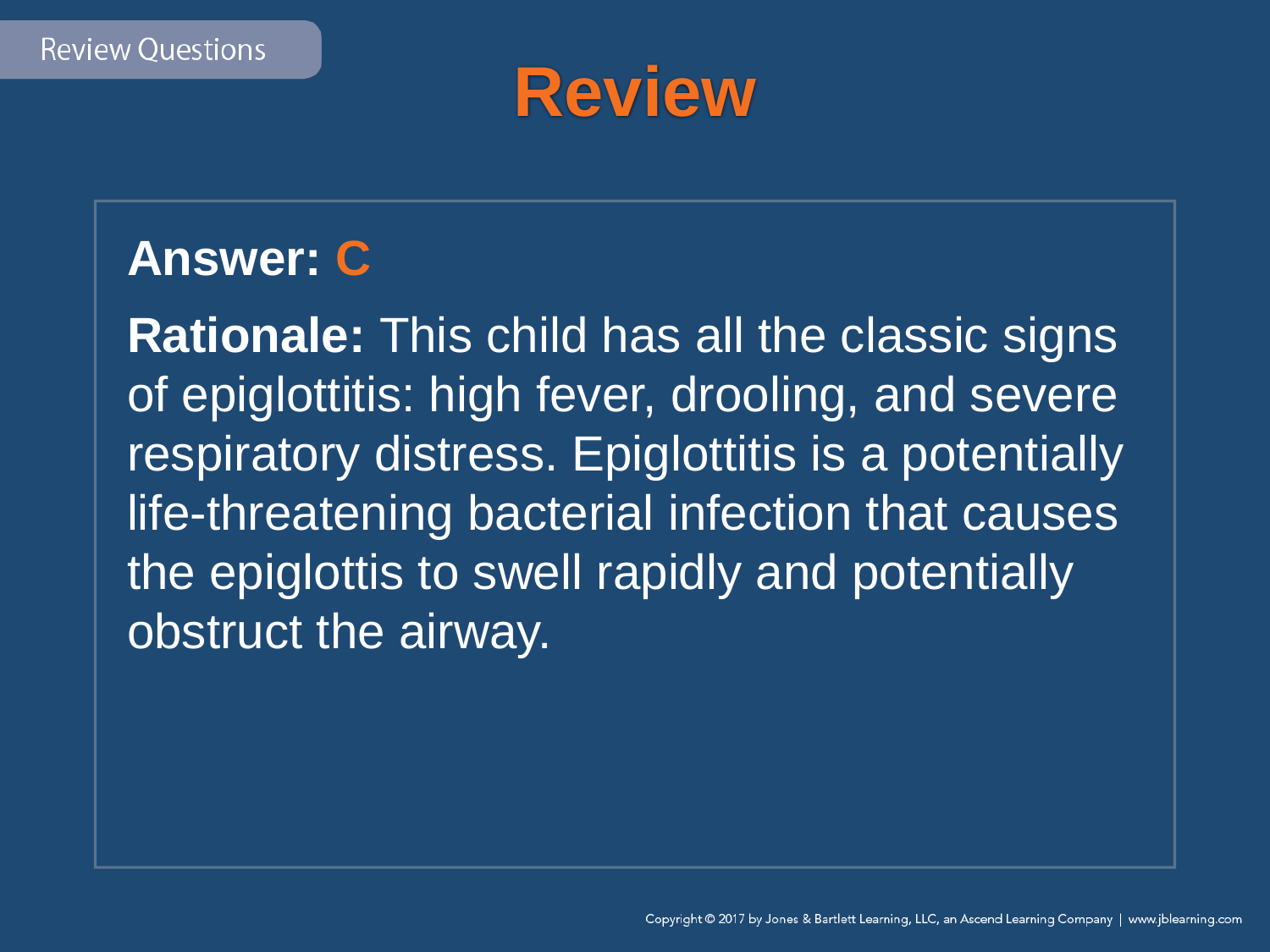

# Review
Answer: C
Rationale: This child has all the classic signs of epiglottitis: high fever, drooling, and severe respiratory distress. Epiglottitis is a potentially life-threatening bacterial infection that causes the epiglottis to swell rapidly and potentially obstruct the airway.